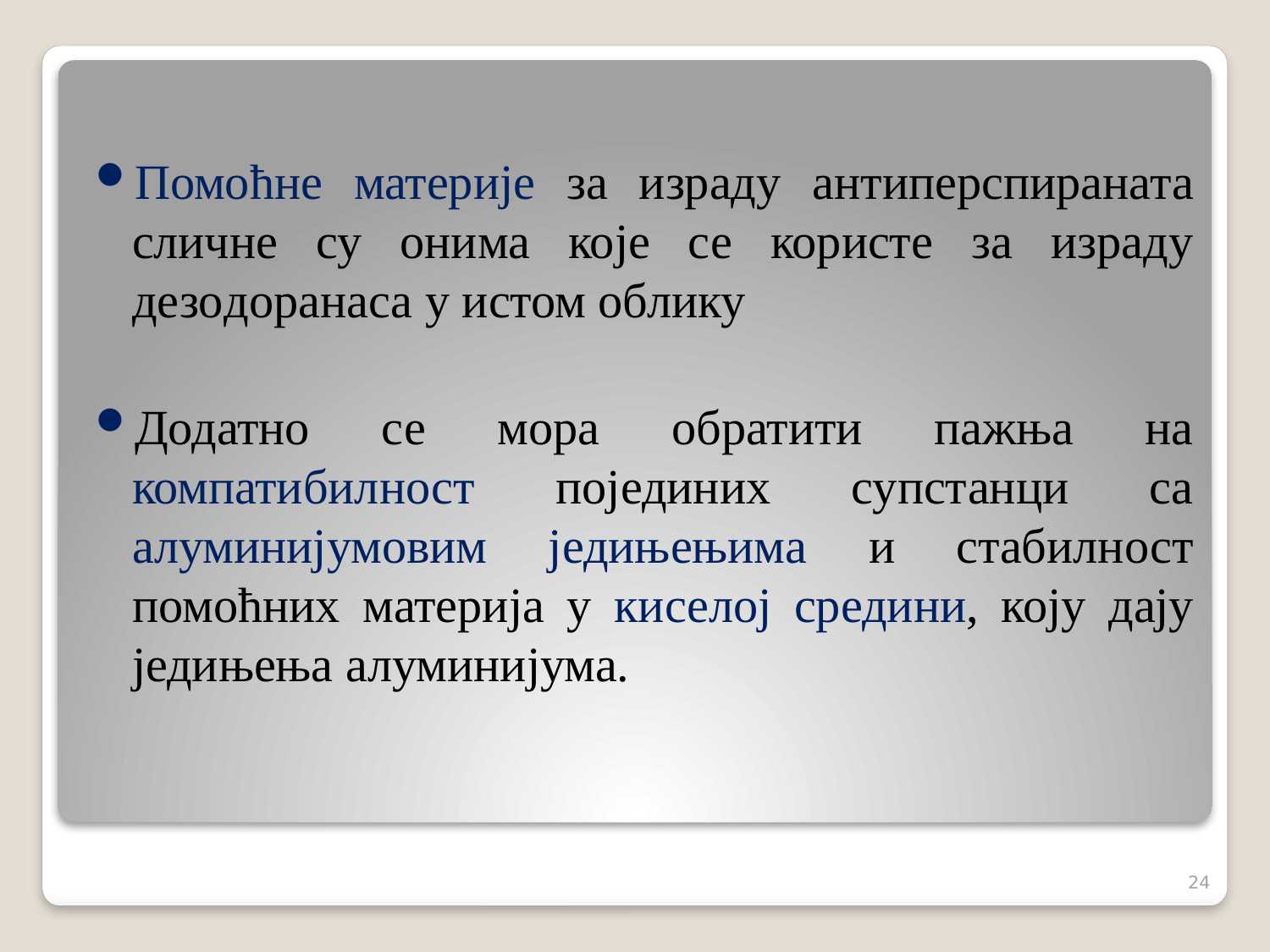

Помоћне материје за израду антиперспираната сличне су онима које се користе за израду дезодоранаса у истом облику

Додатно се мора обратити пажња на компатибилност појединих супстанци са алуминијумовим једињењима и стабилност помоћних материја у киселој средини, коју дају једињења алуминијума.

24